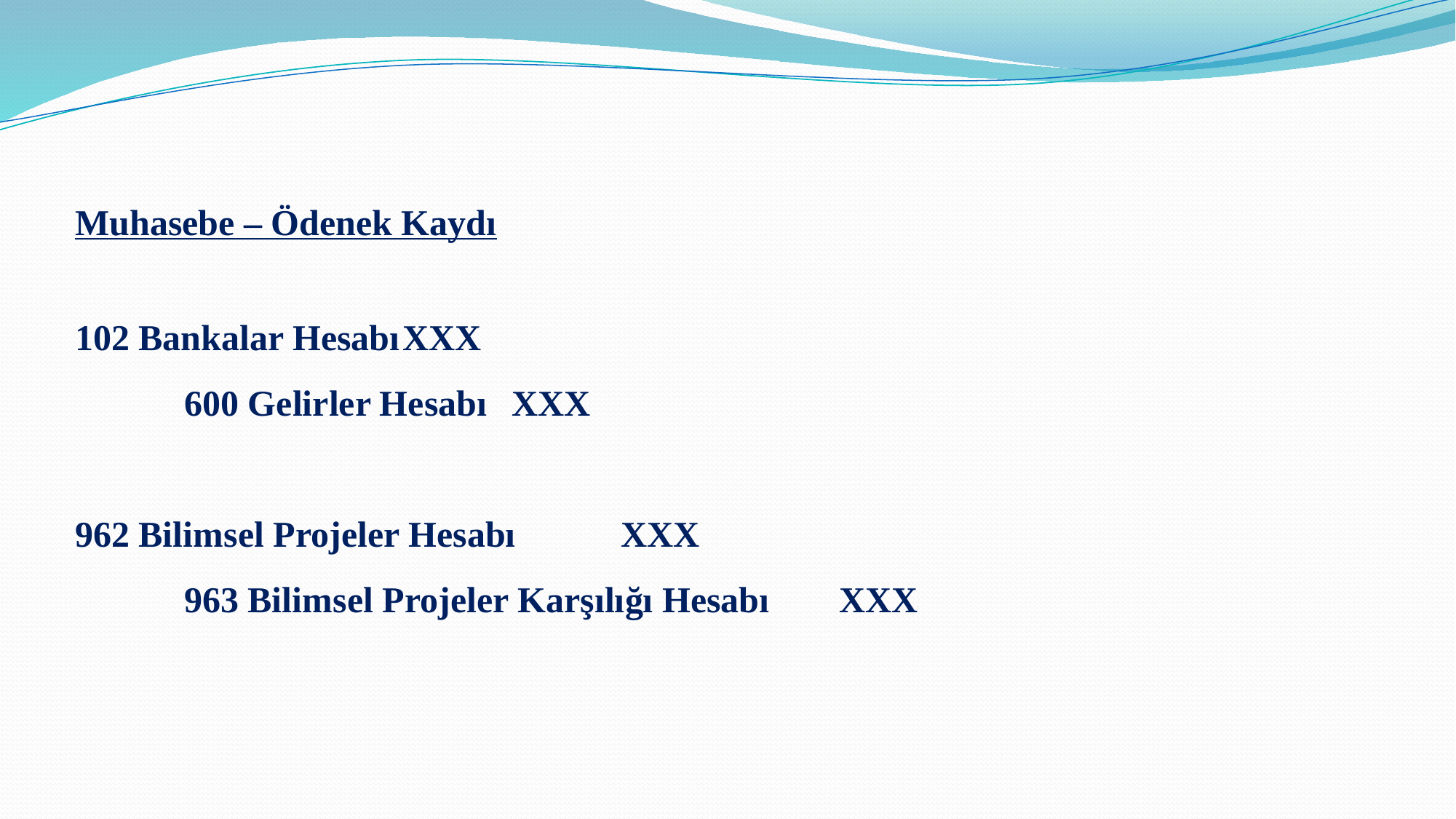

Muhasebe – Ödenek Kaydı

102 Bankalar Hesabı	XXX
	600 Gelirler Hesabı	XXX

962 Bilimsel Projeler Hesabı	XXX
	963 Bilimsel Projeler Karşılığı Hesabı	XXX